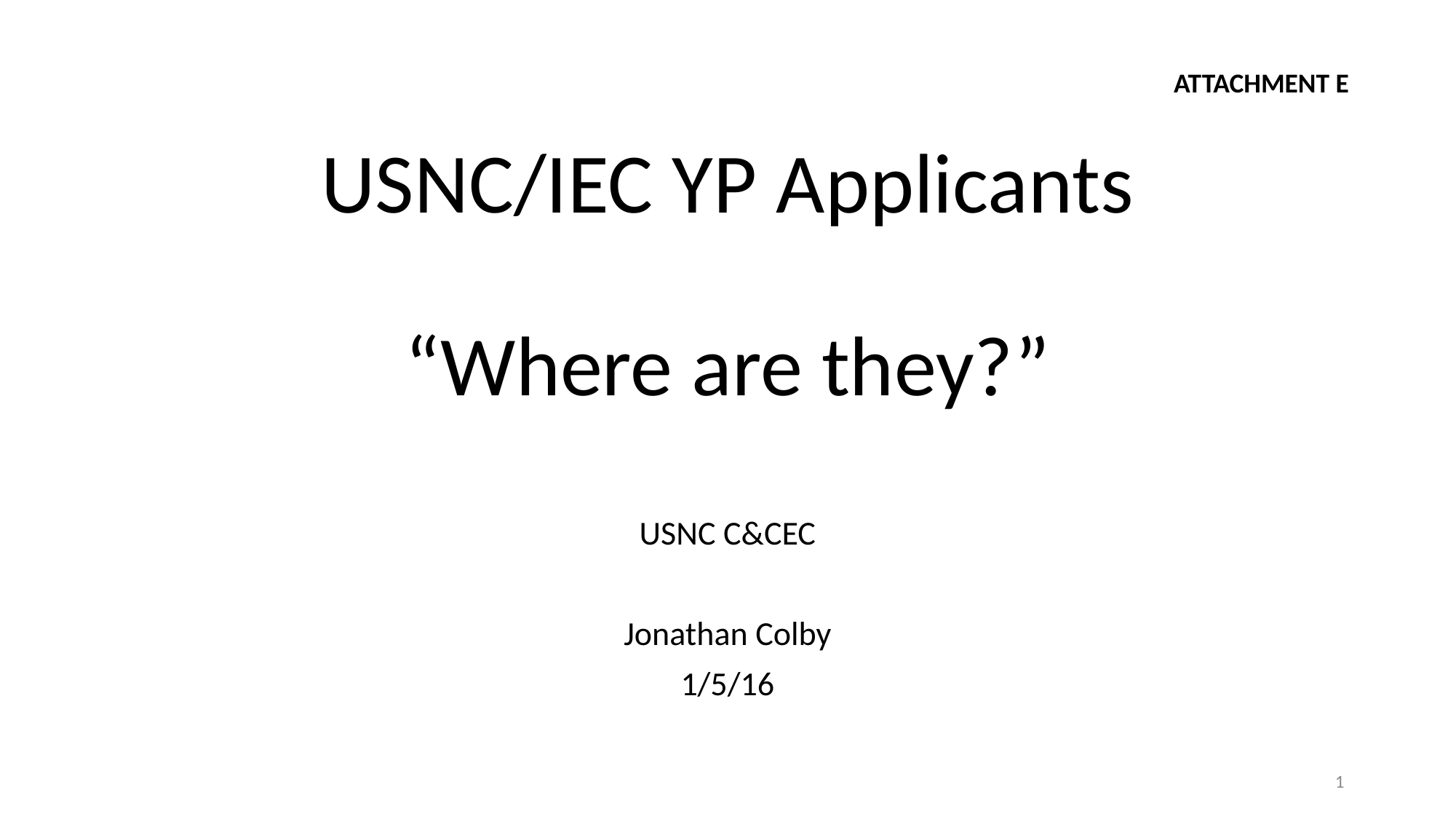

ATTACHMENT E
# USNC/IEC YP Applicants “Where are they?”
USNC C&CEC

Jonathan Colby
1/5/16
1